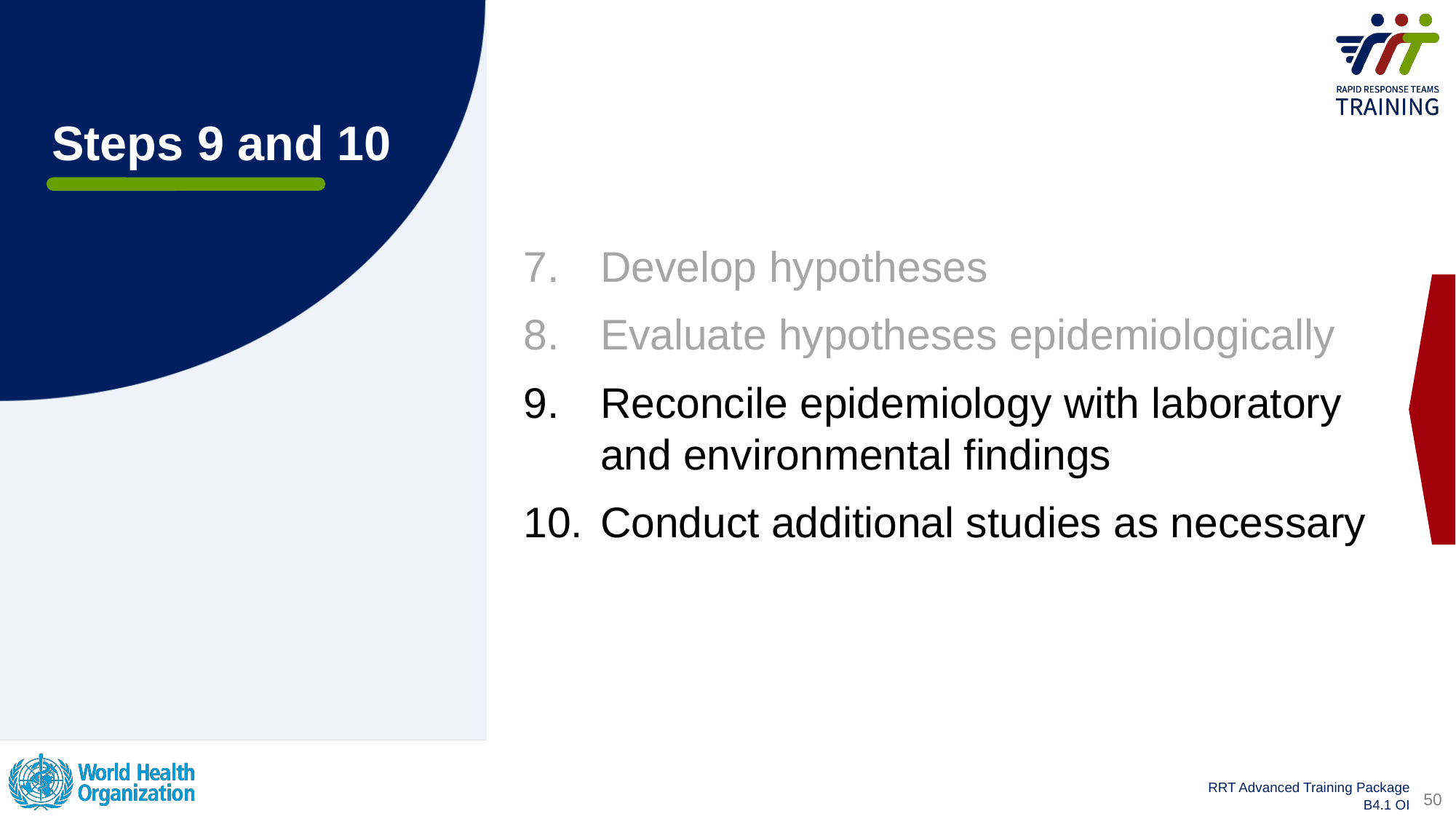

Steps 9 and 10

Develop hypotheses
Evaluate hypotheses epidemiologically
Reconcile epidemiology with laboratory and environmental findings
Conduct additional studies as necessary